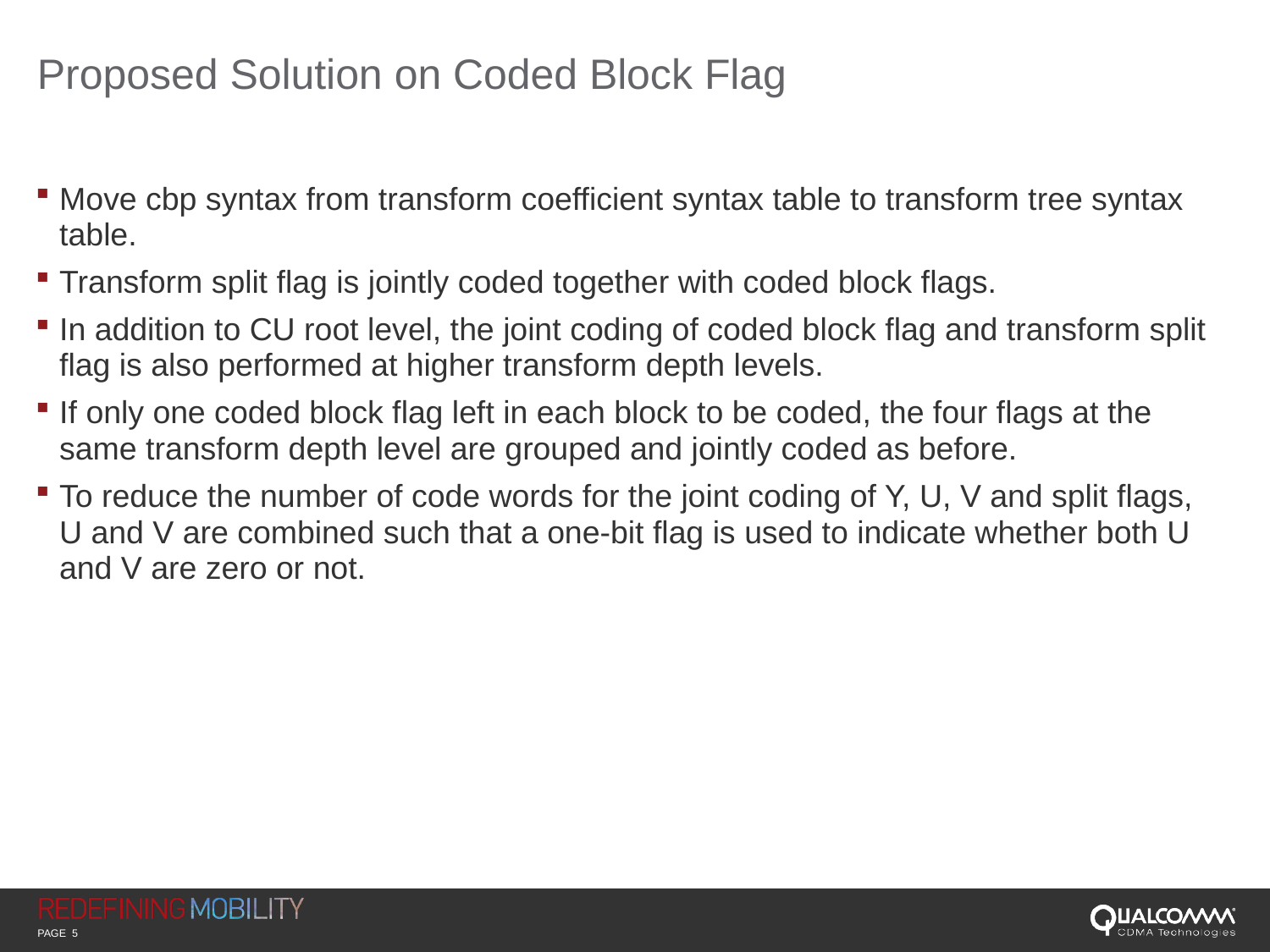

# Proposed Solution on Coded Block Flag

Move cbp syntax from transform coefficient syntax table to transform tree syntax table.
Transform split flag is jointly coded together with coded block flags.
In addition to CU root level, the joint coding of coded block flag and transform split flag is also performed at higher transform depth levels.
If only one coded block flag left in each block to be coded, the four flags at the same transform depth level are grouped and jointly coded as before.
To reduce the number of code words for the joint coding of Y, U, V and split flags, U and V are combined such that a one-bit flag is used to indicate whether both U and V are zero or not.